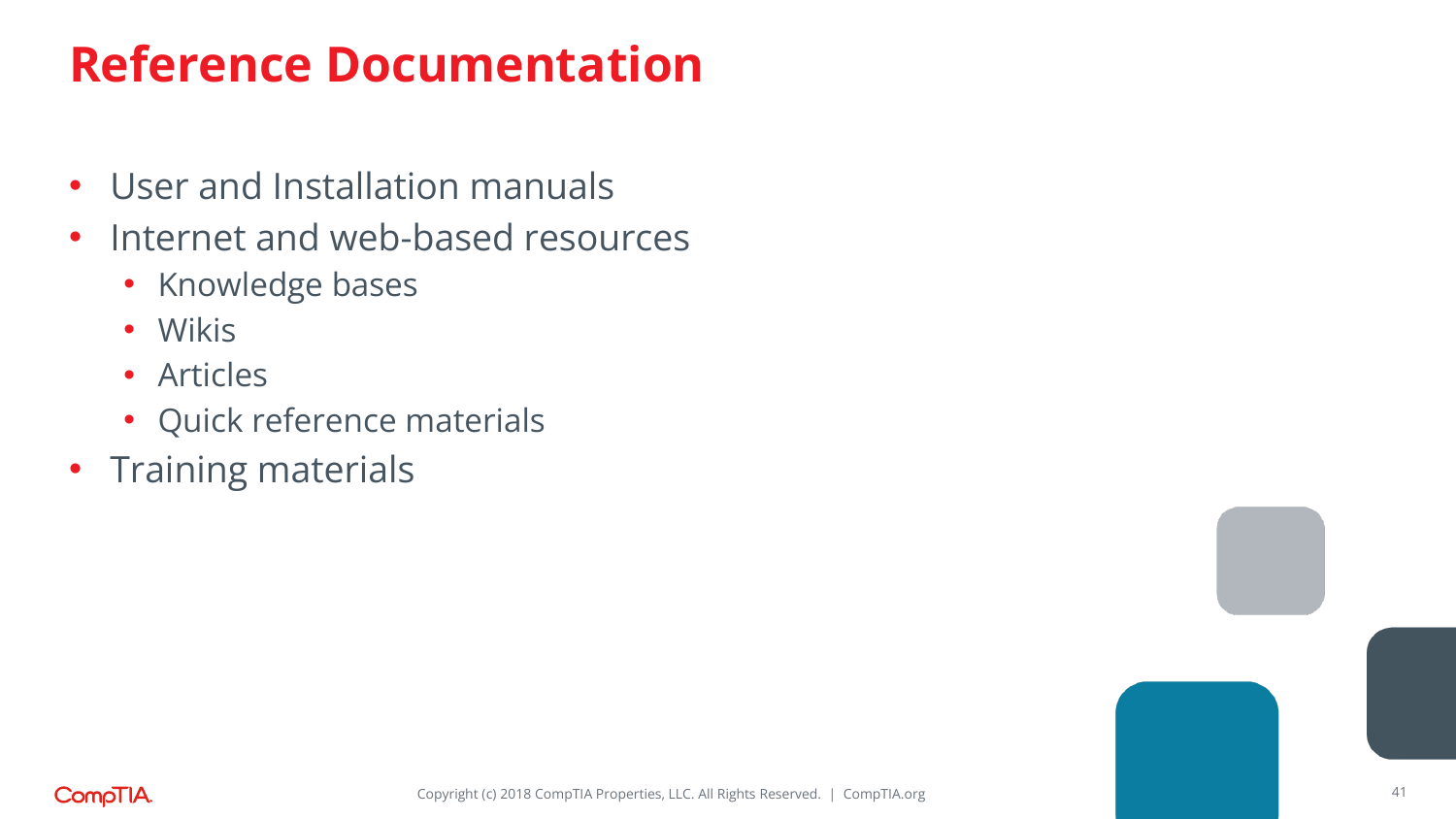

# Reference Documentation
User and Installation manuals
Internet and web-based resources
Knowledge bases
Wikis
Articles
Quick reference materials
Training materials
41